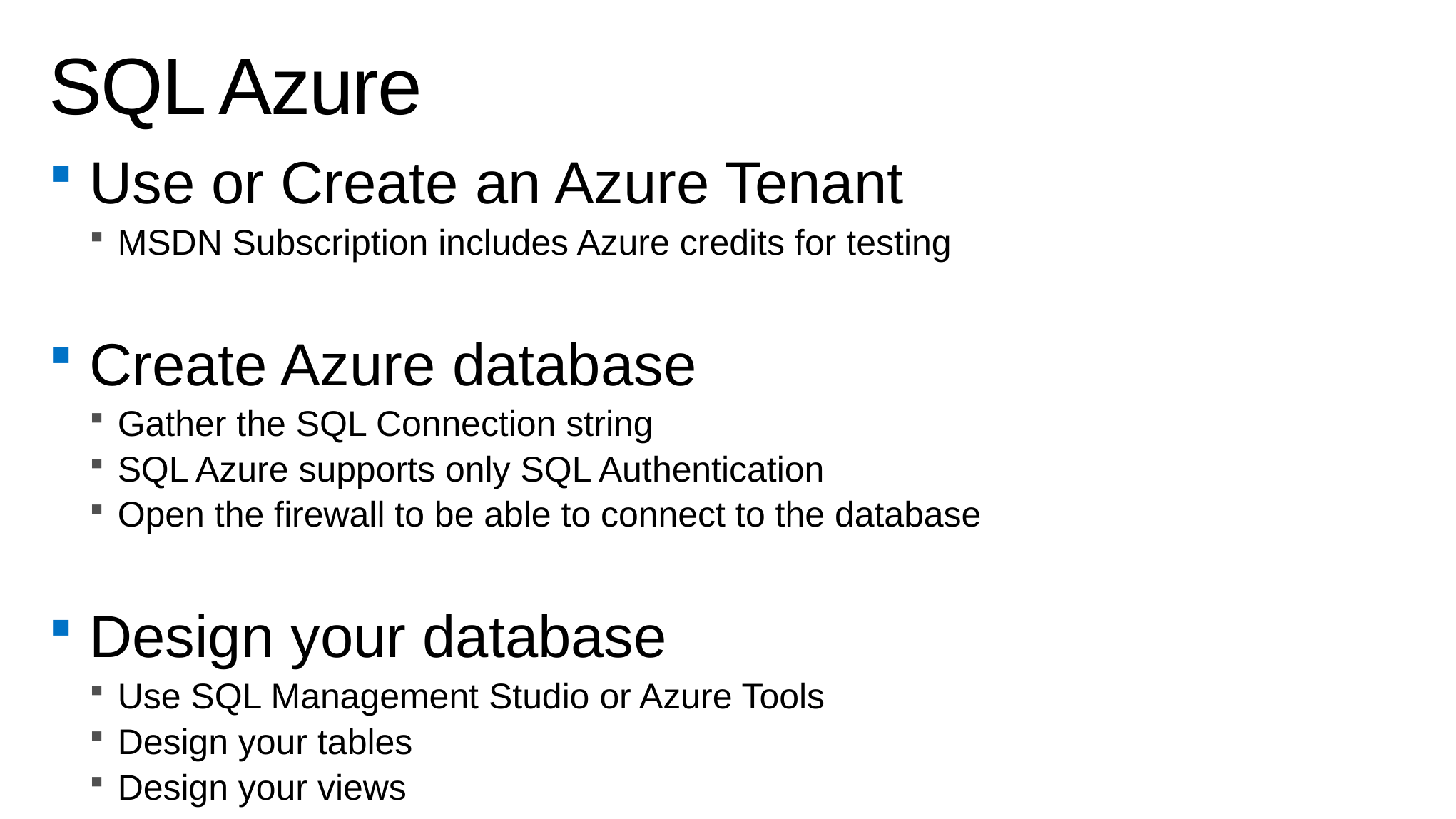

# SQL Azure
Use or Create an Azure Tenant
MSDN Subscription includes Azure credits for testing

Create Azure database
Gather the SQL Connection string
SQL Azure supports only SQL Authentication
Open the firewall to be able to connect to the database

Design your database
Use SQL Management Studio or Azure Tools
Design your tables
Design your views